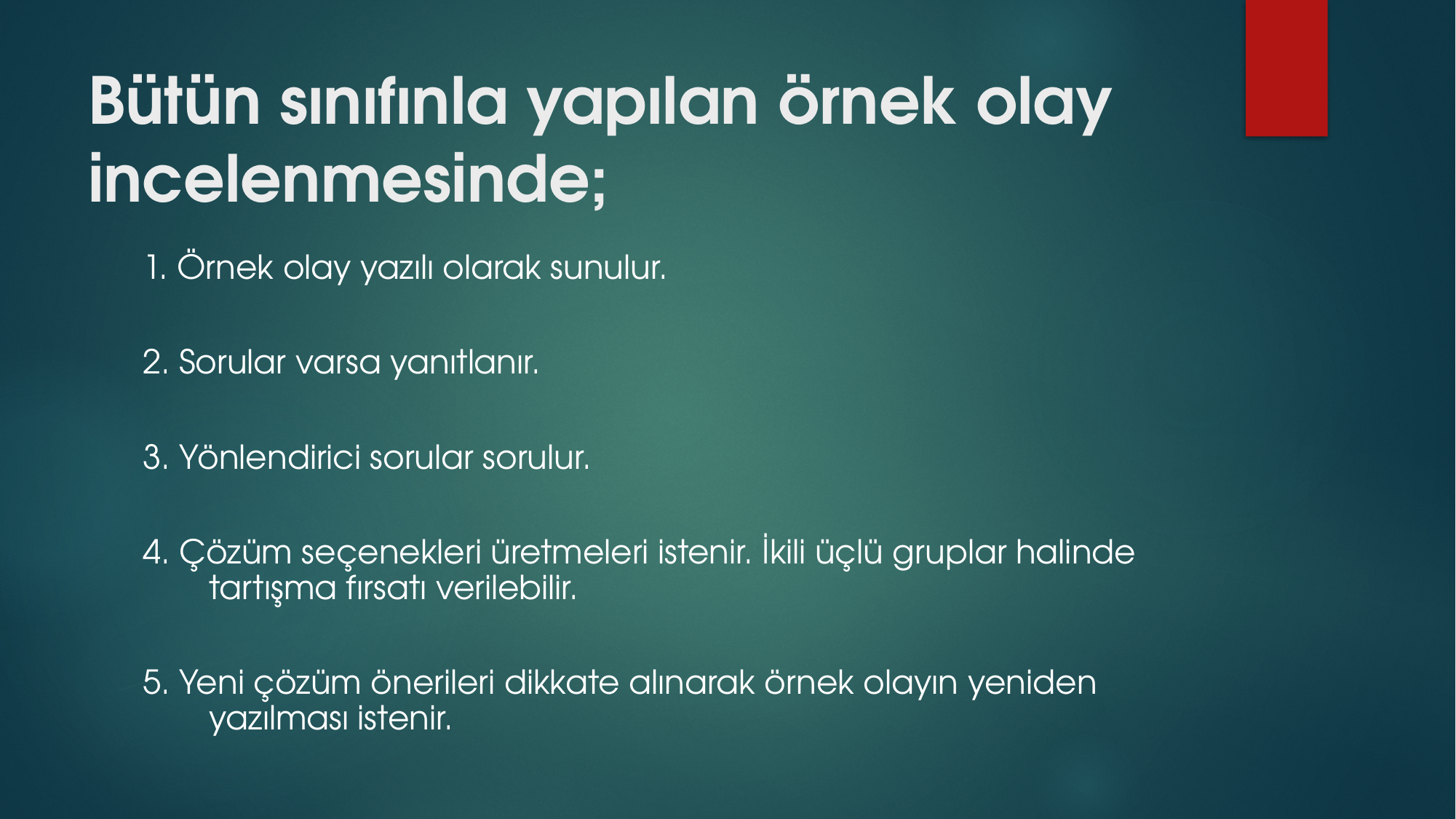

# Bütün sınıfınla yapılan örnek olay incelenmesinde;
1. Örnek olay yazılı olarak sunulur.

2. Sorular varsa yanıtlanır.

3. Yönlendirici sorular sorulur.

4. Çözüm seçenekleri üretmeleri istenir. İkili üçlü gruplar halinde tartışma fırsatı verilebilir.

5. Yeni çözüm önerileri dikkate alınarak örnek olayın yeniden yazılması istenir.